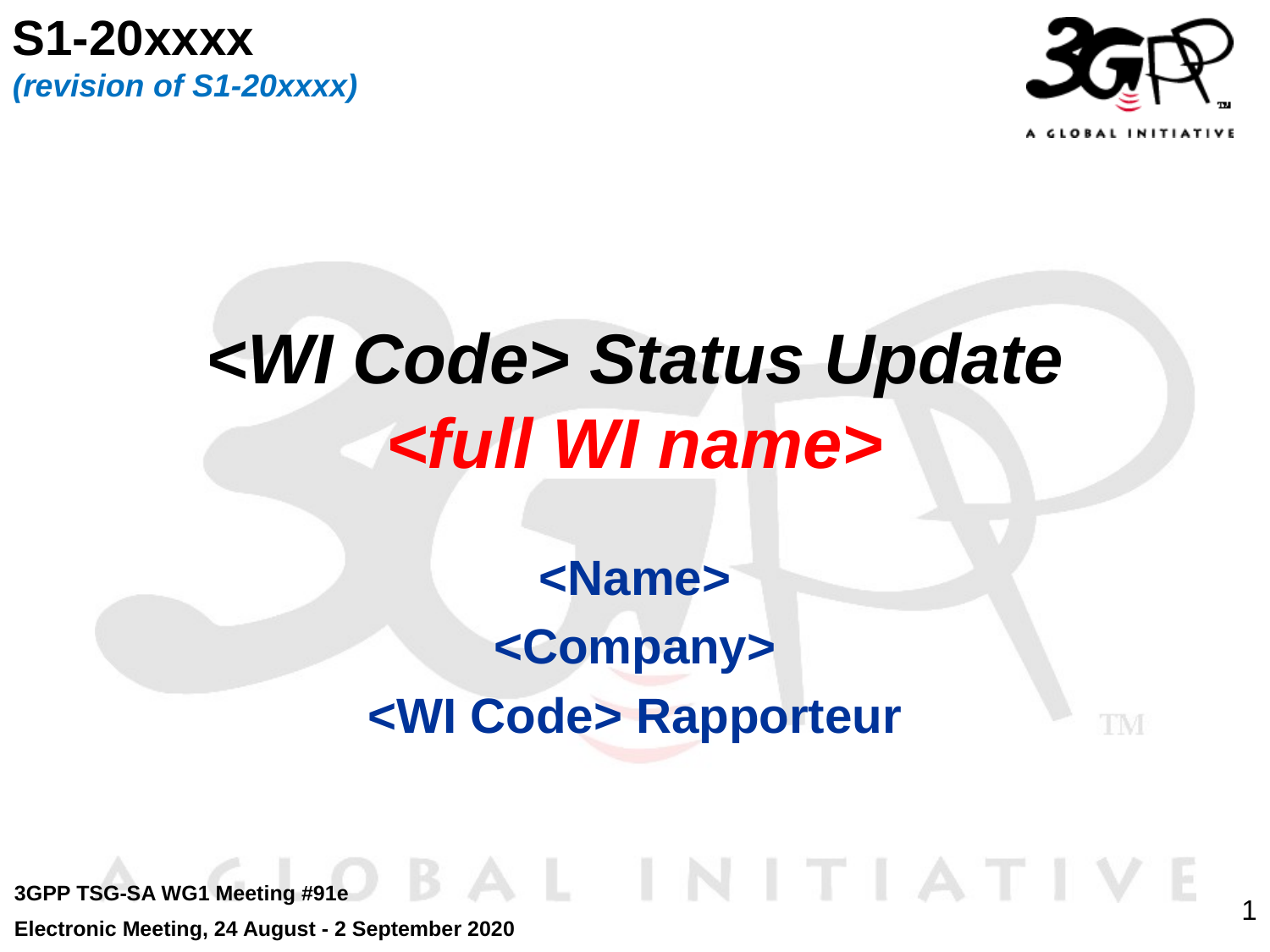

S1-20xxxx
(revision of S1-20xxxx)
# <WI Code> Status Update <full WI name>
<Name>
<Company>
<WI Code> Rapporteur
3GPP TSG-SA WG1 Meeting #91e
Electronic Meeting, 24 August - 2 September 2020
1